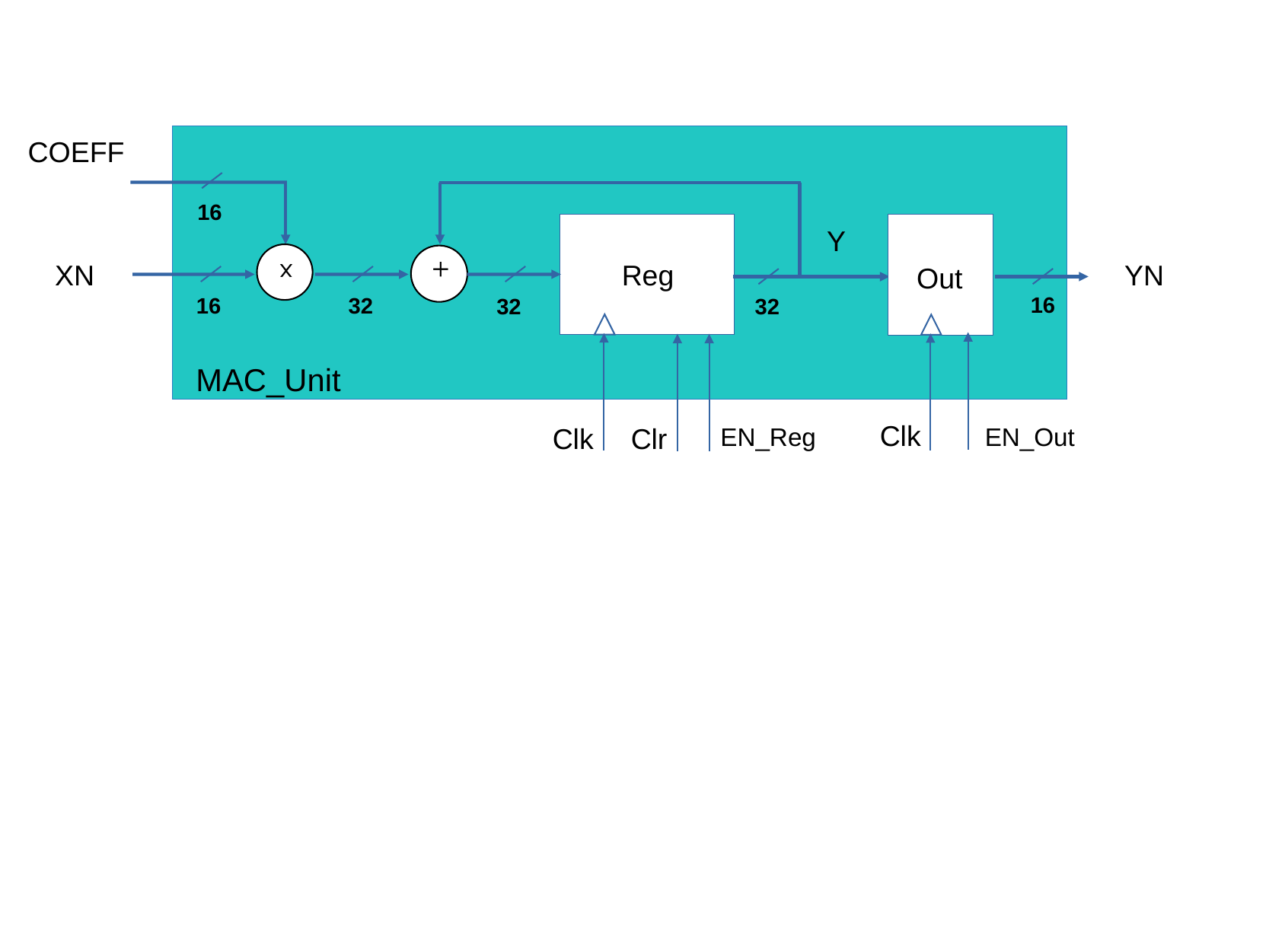

COEFF

16

Y
x

+
XN
Reg
YN
Out

16
16
32
32
32

MAC_Unit
Clk
Clk
Clr
EN_Reg
EN_Out